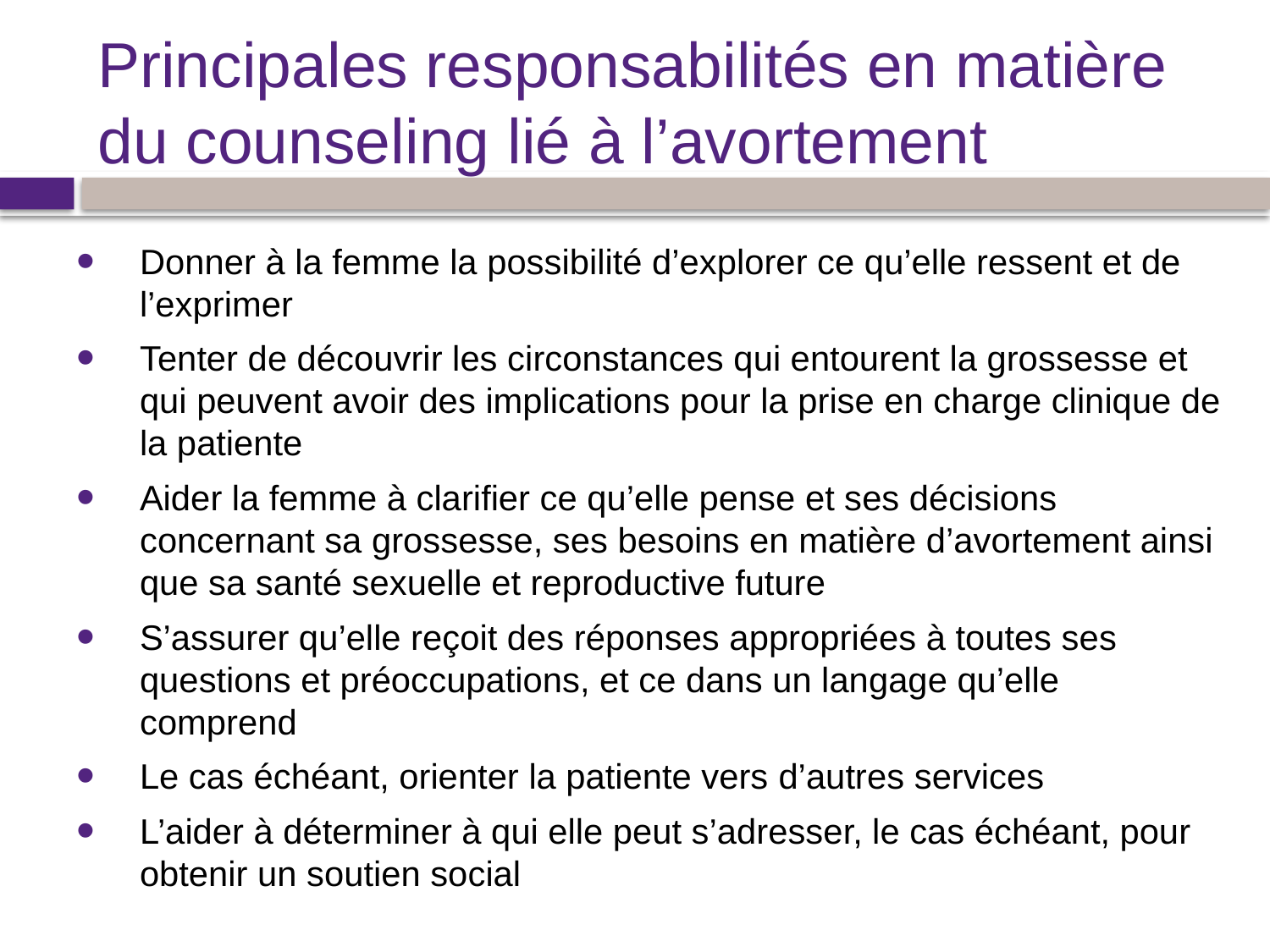

# Principales responsabilités en matière du counseling lié à l’avortement
Donner à la femme la possibilité d’explorer ce qu’elle ressent et de l’exprimer
Tenter de découvrir les circonstances qui entourent la grossesse et qui peuvent avoir des implications pour la prise en charge clinique de la patiente
Aider la femme à clarifier ce qu’elle pense et ses décisions concernant sa grossesse, ses besoins en matière d’avortement ainsi que sa santé sexuelle et reproductive future
S’assurer qu’elle reçoit des réponses appropriées à toutes ses questions et préoccupations, et ce dans un langage qu’elle comprend
Le cas échéant, orienter la patiente vers d’autres services
L’aider à déterminer à qui elle peut s’adresser, le cas échéant, pour obtenir un soutien social